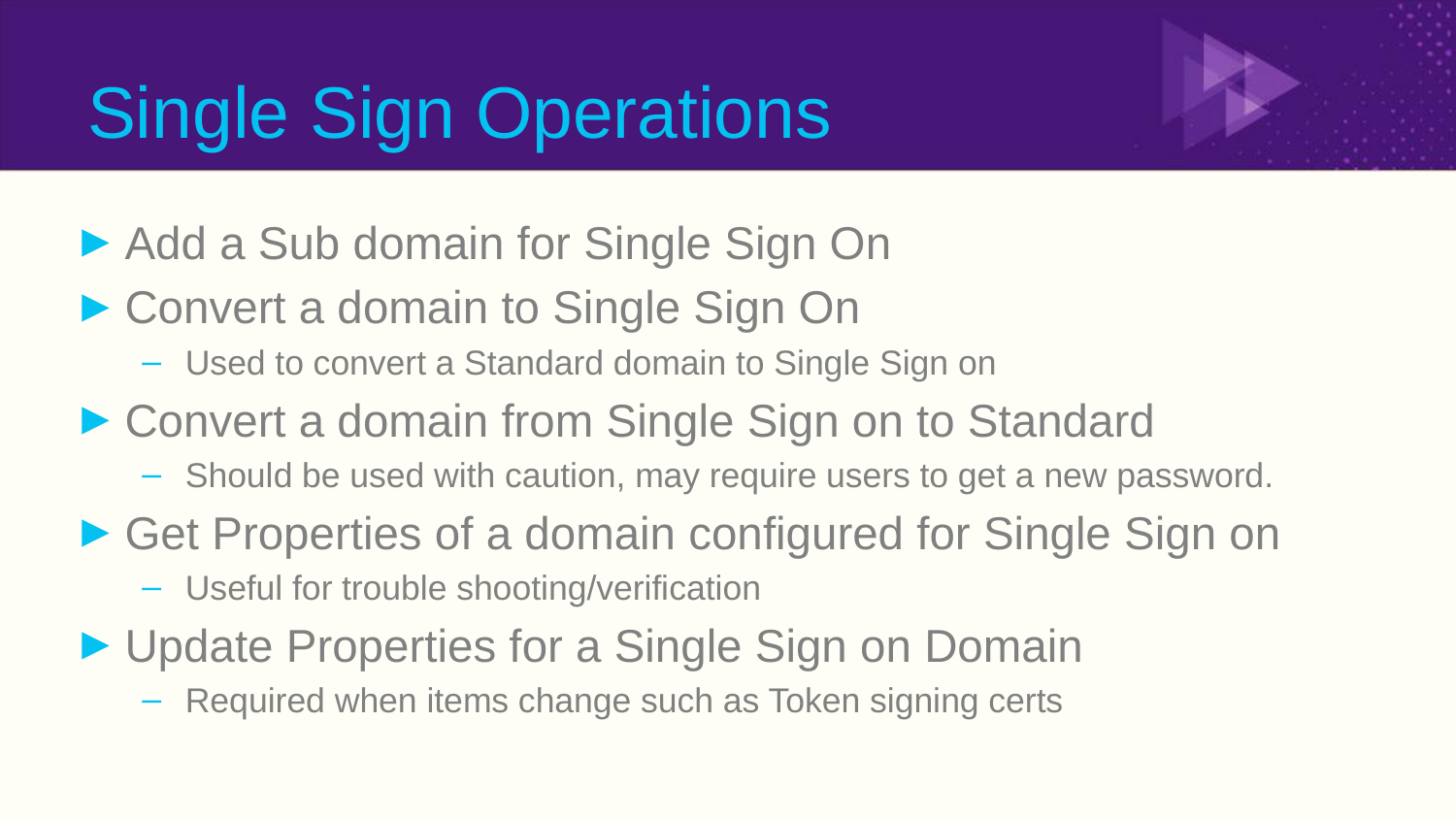

# Single Sign Operations
Add a Sub domain for Single Sign On
Convert a domain to Single Sign On
Used to convert a Standard domain to Single Sign on
Convert a domain from Single Sign on to Standard
Should be used with caution, may require users to get a new password.
Get Properties of a domain configured for Single Sign on
Useful for trouble shooting/verification
Update Properties for a Single Sign on Domain
Required when items change such as Token signing certs